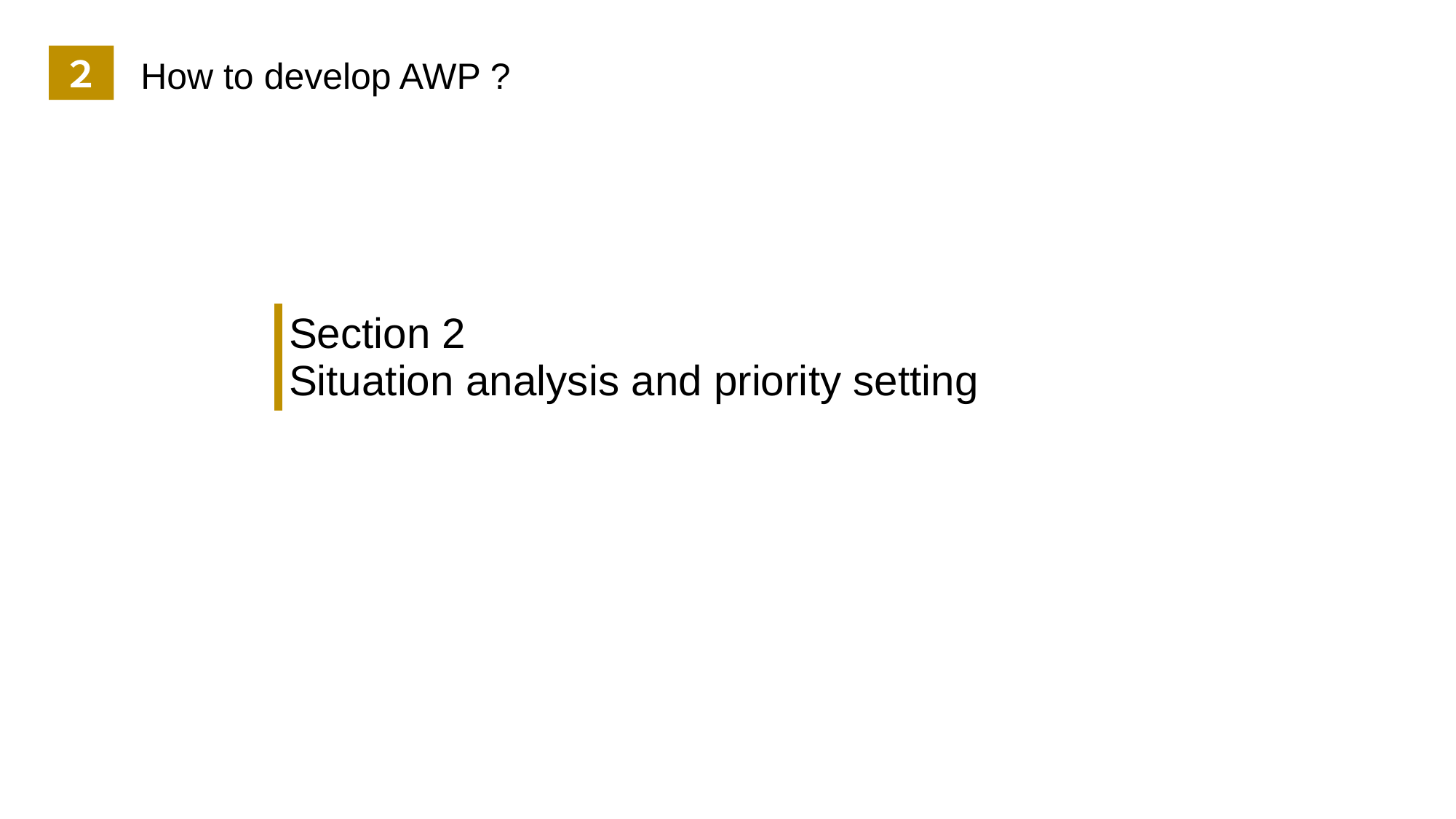

２
How to develop AWP ?
| Section 2 Situation analysis and priority setting |
| --- |